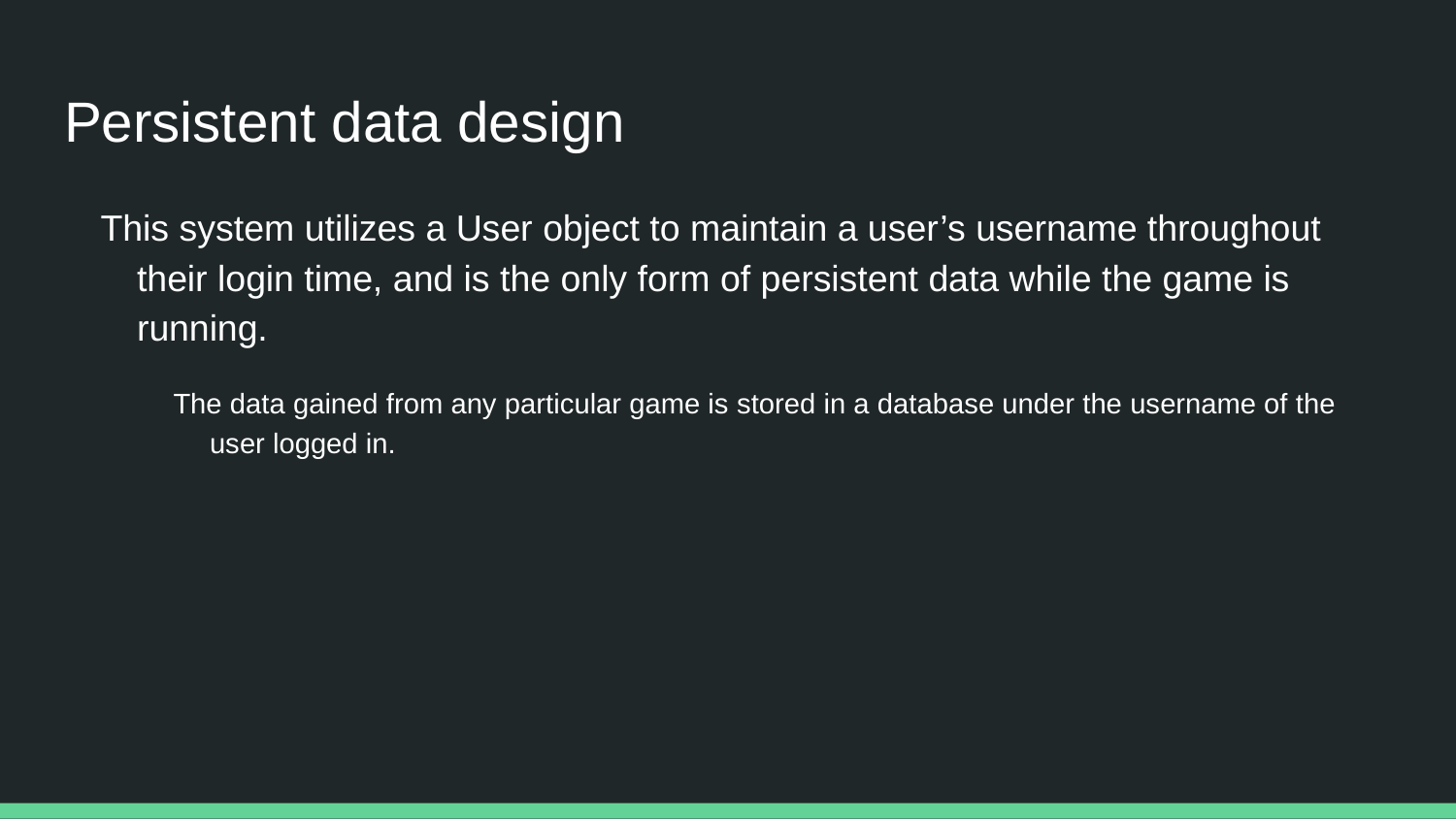

# Persistent data design
This system utilizes a User object to maintain a user’s username throughout their login time, and is the only form of persistent data while the game is running.
The data gained from any particular game is stored in a database under the username of the user logged in.